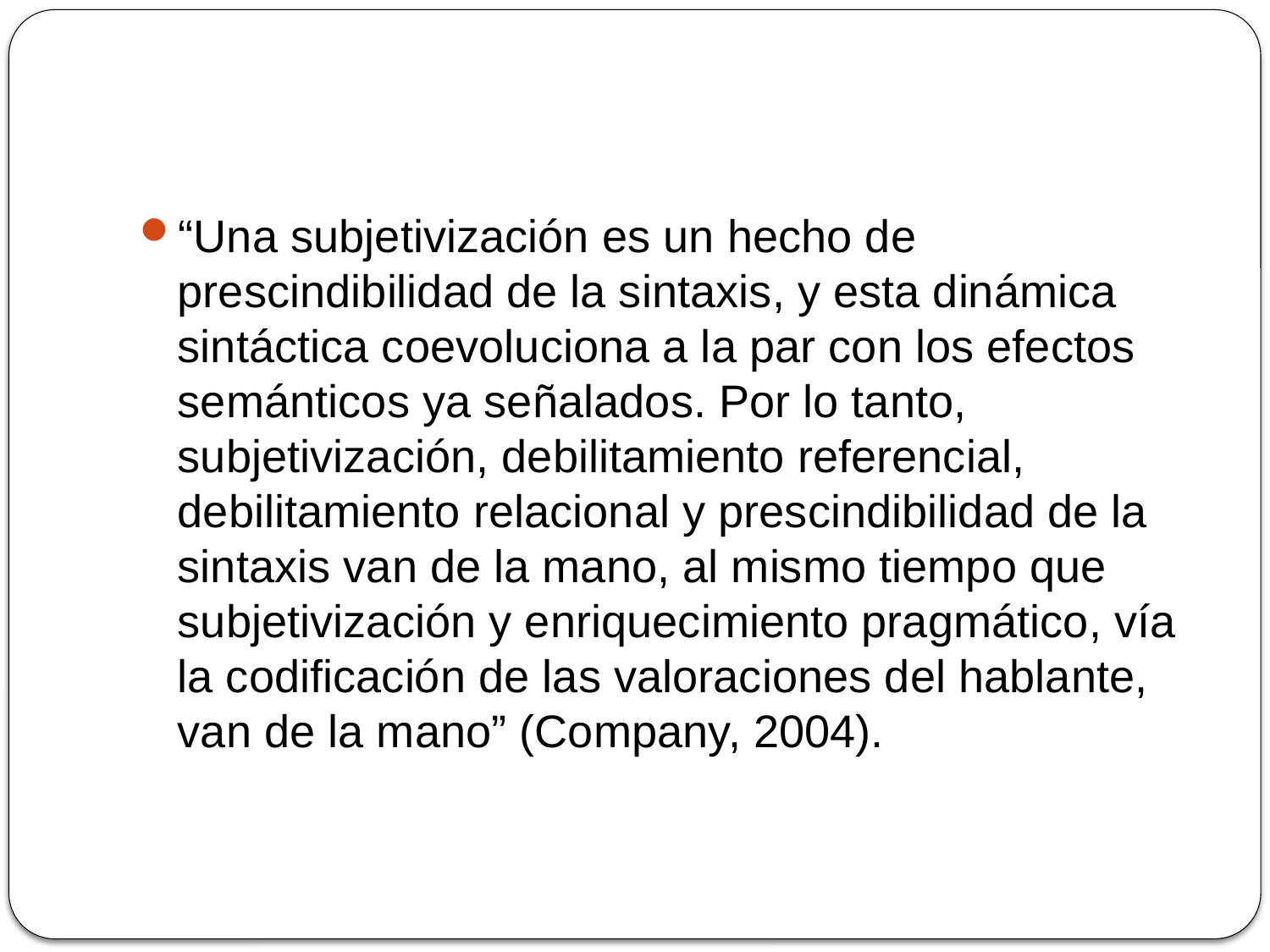

#
“Una subjetivización es un hecho de prescindibilidad de la sintaxis, y esta dinámica sintáctica coevoluciona a la par con los efectos semánticos ya señalados. Por lo tanto, subjetivización, debilitamiento referencial, debilitamiento relacional y prescindibilidad de la sintaxis van de la mano, al mismo tiempo que subjetivización y enriquecimiento pragmático, vía la codificación de las valoraciones del hablante, van de la mano” (Company, 2004).